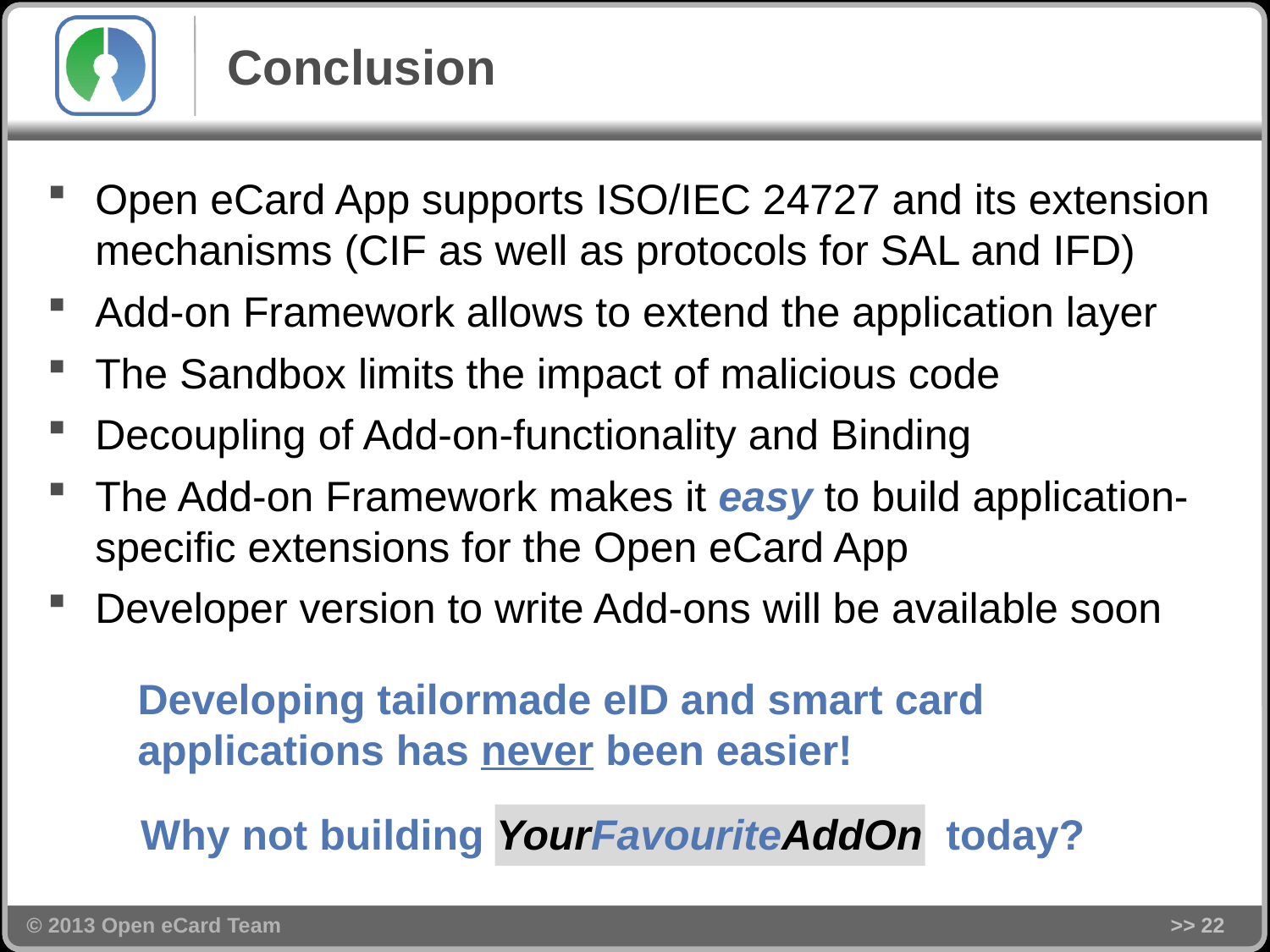

# Conclusion
Open eCard App supports ISO/IEC 24727 and its extension mechanisms (CIF as well as protocols for SAL and IFD)
Add-on Framework allows to extend the application layer
The Sandbox limits the impact of malicious code
Decoupling of Add-on-functionality and Binding
The Add-on Framework makes it easy to build application-specific extensions for the Open eCard App
Developer version to write Add-ons will be available soon

Developing tailormade eID and smart card applications has never been easier!
Why not building YourFavouriteAddOn  today?

>> 22